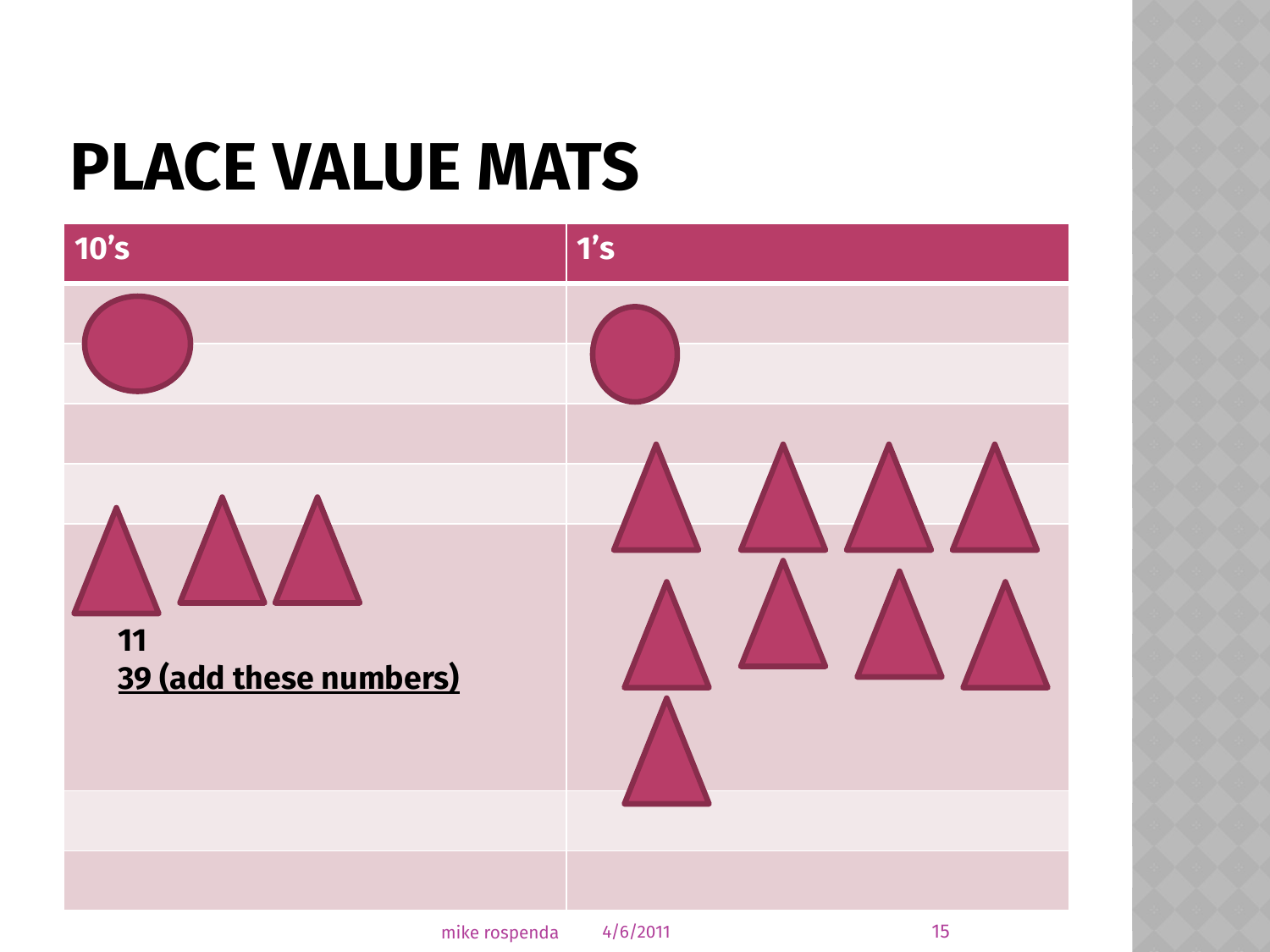

# Place value mats
| 10’s | 1’s |
| --- | --- |
|  |  |
|  |  |
|  |  |
|  |  |
|  |  |
|  |  |
|  |  |

11
39 (add these numbers)

15
mike rospenda
4/6/2011